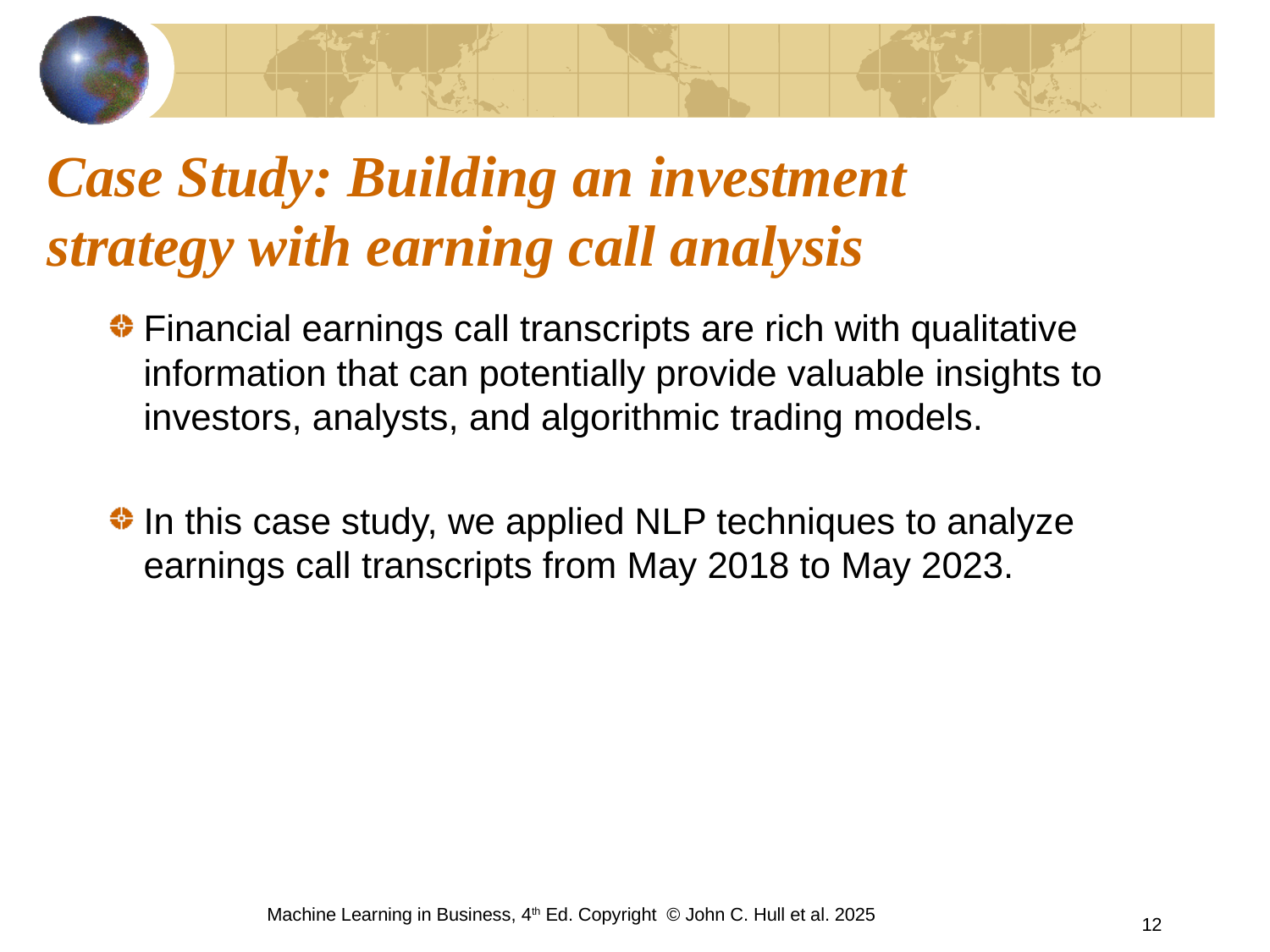

# Case Study: Building an investment strategy with earning call analysis
Financial earnings call transcripts are rich with qualitative information that can potentially provide valuable insights to investors, analysts, and algorithmic trading models.

In this case study, we applied NLP techniques to analyze earnings call transcripts from May 2018 to May 2023.

Machine Learning in Business, 4th Ed. Copyright  © John C. Hull et al. 2025
12